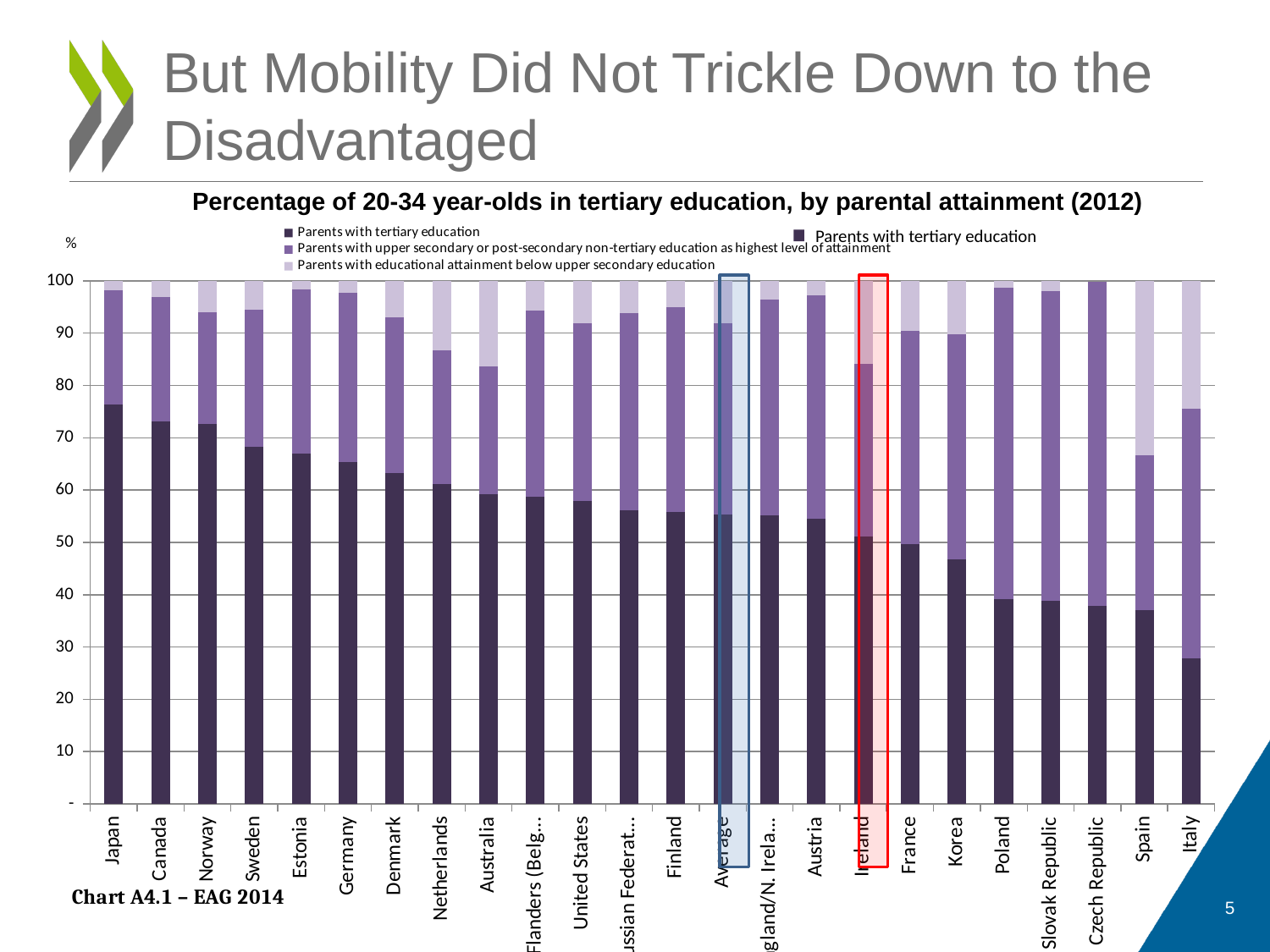

# But Mobility Did Not Trickle Down to the Disadvantaged
Percentage of 20-34 year-olds in tertiary education, by parental attainment (2012)
 Parents with tertiary education

### Chart

| Category | Parents with tertiary education | Parents with upper secondary or post-secondary non-tertiary education as highest level of attainment | Parents with educational attainment below upper secondary education |
|---|---|---|---|
| Japan | 76.42335198929348 | 21.704824302440752 | 1.871823708265766 |
| Canada | 73.14064704139429 | 23.79219049664621 | 3.0671624619595 |
| Norway | 72.59388027267205 | 21.33299642933629 | 6.073123297991664 |
| Sweden | 68.21891999747382 | 26.195863892208333 | 5.585216110317864 |
| Estonia | 66.93803720667955 | 31.38256487840821 | 1.679397914912252 |
| Germany | 65.41525273216271 | 32.36007560493867 | 2.2246716628986207 |
| Denmark | 63.23329832967557 | 29.867528194586118 | 6.899173475738321 |
| Netherlands | 61.20536023303641 | 25.497962983434462 | 13.296676783529113 |
| Australia | 59.175801331340075 | 24.489790612892875 | 16.334408055767046 |
| Flanders (Belgium) | 58.65247231238069 | 35.59525605400921 | 5.752271633610088 |
| United States | 57.98355301866598 | 33.868456723057285 | 8.14799025827674 |
| Russian Federation* | 56.07770545523324 | 37.78101464185484 | 6.141279902911922 |
| Finland | 55.813026797720646 | 39.179532816444166 | 5.007440385835186 |
| Average | 55.30211908512827 | 36.567715529625666 | 8.512591180505563 |
| England/N. Ireland (UK) | 55.226670938664 | 41.27299615438233 | 3.500332906953685 |
| Austria | 54.51963343314392 | 42.77834103941619 | 2.7020255274398934 |
| Ireland | 51.06292260677531 | 33.14744424515382 | 15.789633148070878 |
| France | 49.71553724919361 | 40.67243156514987 | 9.612031185656503 |
| Korea | 46.72650177500115 | 43.119555936979204 | 10.153942288019655 |
| Poland | 39.1688022365638 | 59.45317756876064 | 1.3780201946755528 |
| Slovak Republic | 38.83235912432772 | 59.202480417664816 | 1.9651604580074553 |
| Czech Republic | 37.77127703667201 | 62.12949927853138 | 0.0 |
| Spain | 37.07521739856322 | 29.66190382989965 | 33.26287877153714 |
| Italy | 27.754096811421864 | 47.784868627424245 | 24.461034561153898 |

5